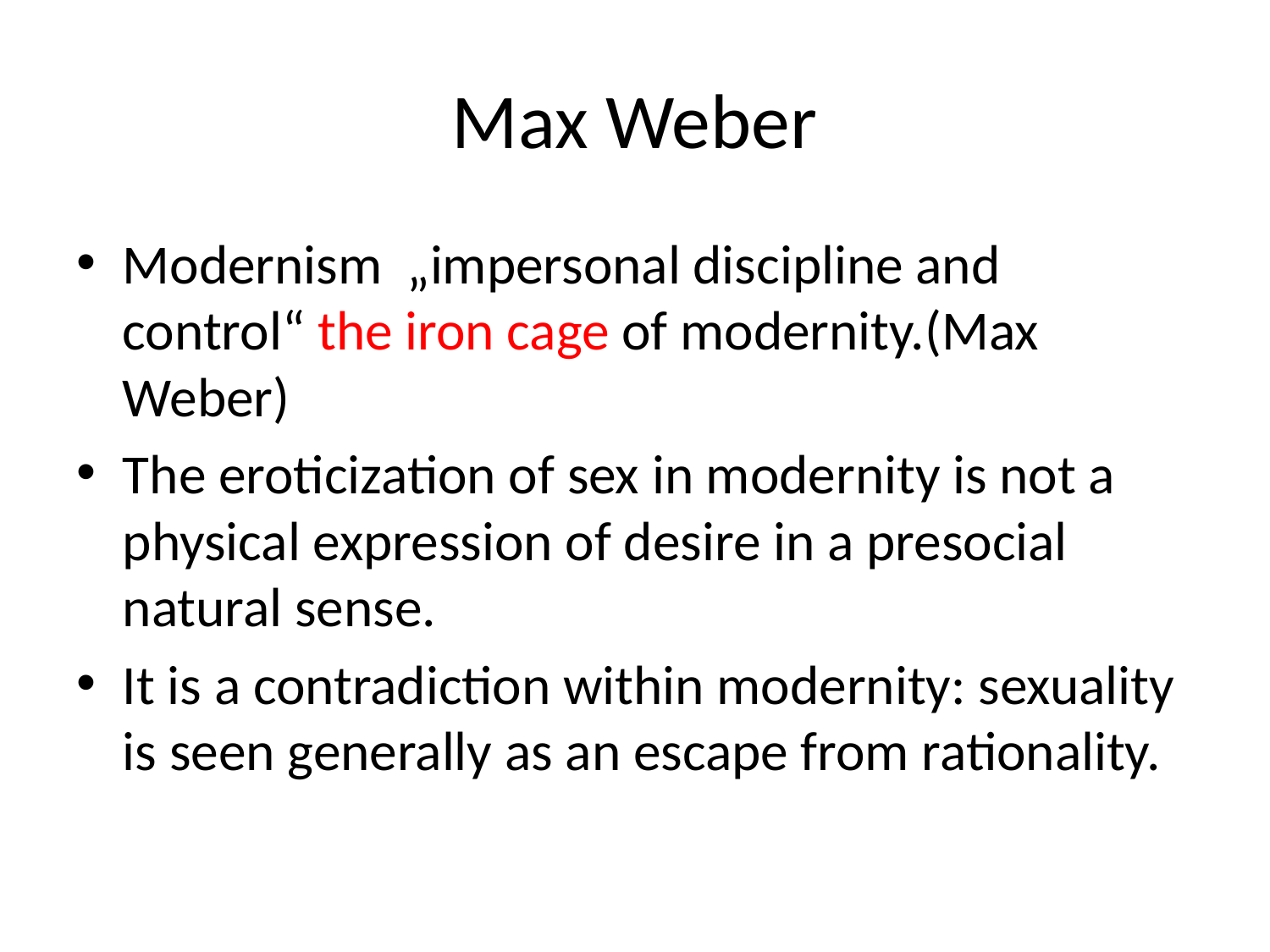

# Max Weber
Modernism  „impersonal discipline and control“ the iron cage of modernity.(Max Weber)
The eroticization of sex in modernity is not a physical expression of desire in a presocial natural sense.
It is a contradiction within modernity: sexuality is seen generally as an escape from rationality.